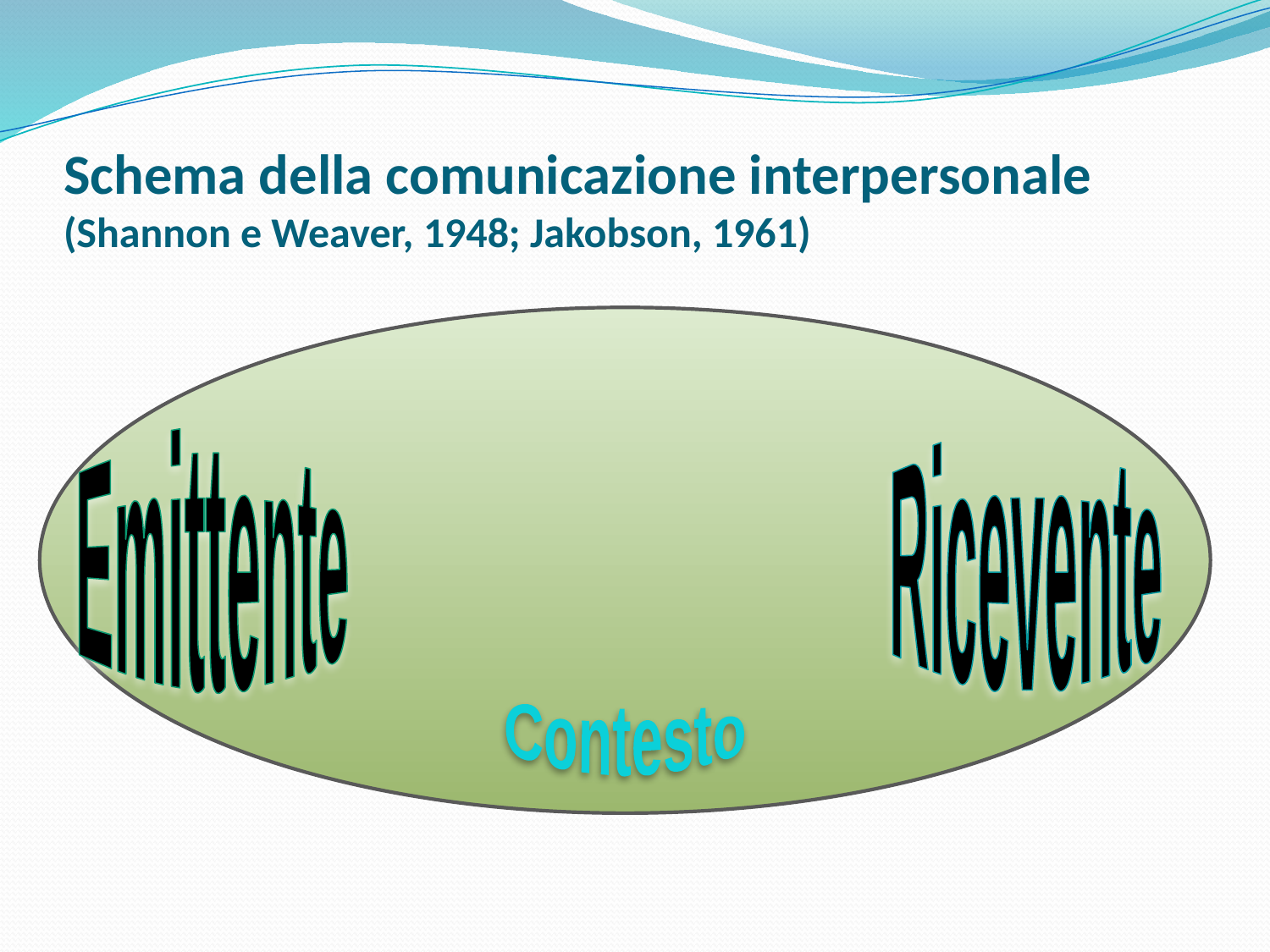

# Schema della comunicazione interpersonale (Shannon e Weaver, 1948; Jakobson, 1961)

Emittente
Ricevente
Contesto